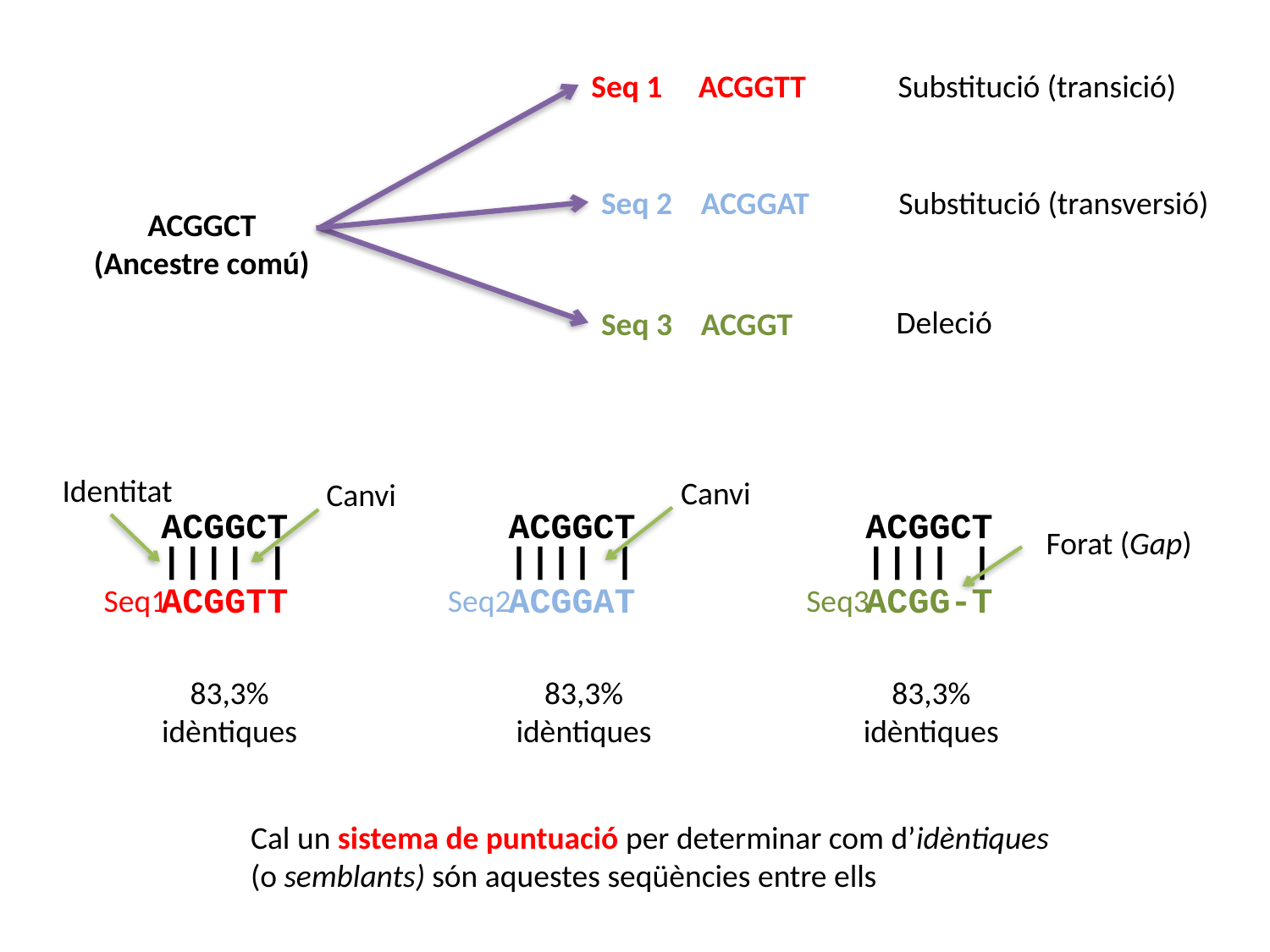

Seq 1     ACGGTT
Substitució (transició)
Substitució (transversió)
Deleció
Seq 2    ACGGAT
ACGGCT
(Ancestre comú)
Seq 3    ACGGT
Identitat
Canvi
Canvi
ACGGCT
|||| |
ACGGTT
ACGGCT
|||| |
ACGG-T
ACGGCT
|||| |
ACGGAT
Forat (Gap)
Seq1                                       Seq2                                         Seq3
83,3%
idèntiques
83,3%
idèntiques
83,3%
idèntiques
Cal un sistema de puntuació per determinar com d’idèntiques (o semblants) són aquestes seqüències entre ells